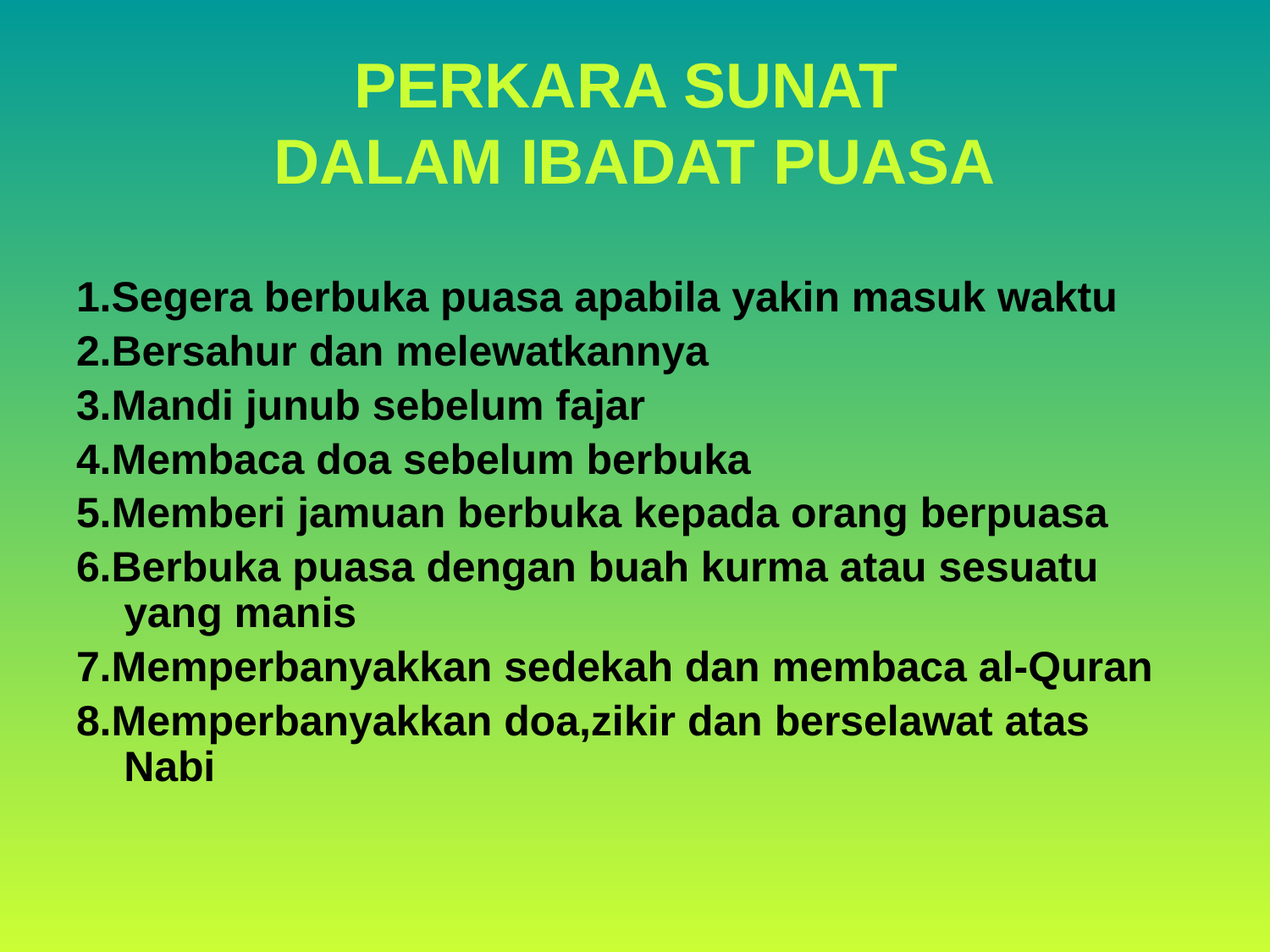

# PERKARA SUNAT DALAM IBADAT PUASA

1.Segera berbuka puasa apabila yakin masuk waktu
2.Bersahur dan melewatkannya
3.Mandi junub sebelum fajar
4.Membaca doa sebelum berbuka
5.Memberi jamuan berbuka kepada orang berpuasa
6.Berbuka puasa dengan buah kurma atau sesuatu yang manis
7.Memperbanyakkan sedekah dan membaca al-Quran
8.Memperbanyakkan doa,zikir dan berselawat atas Nabi